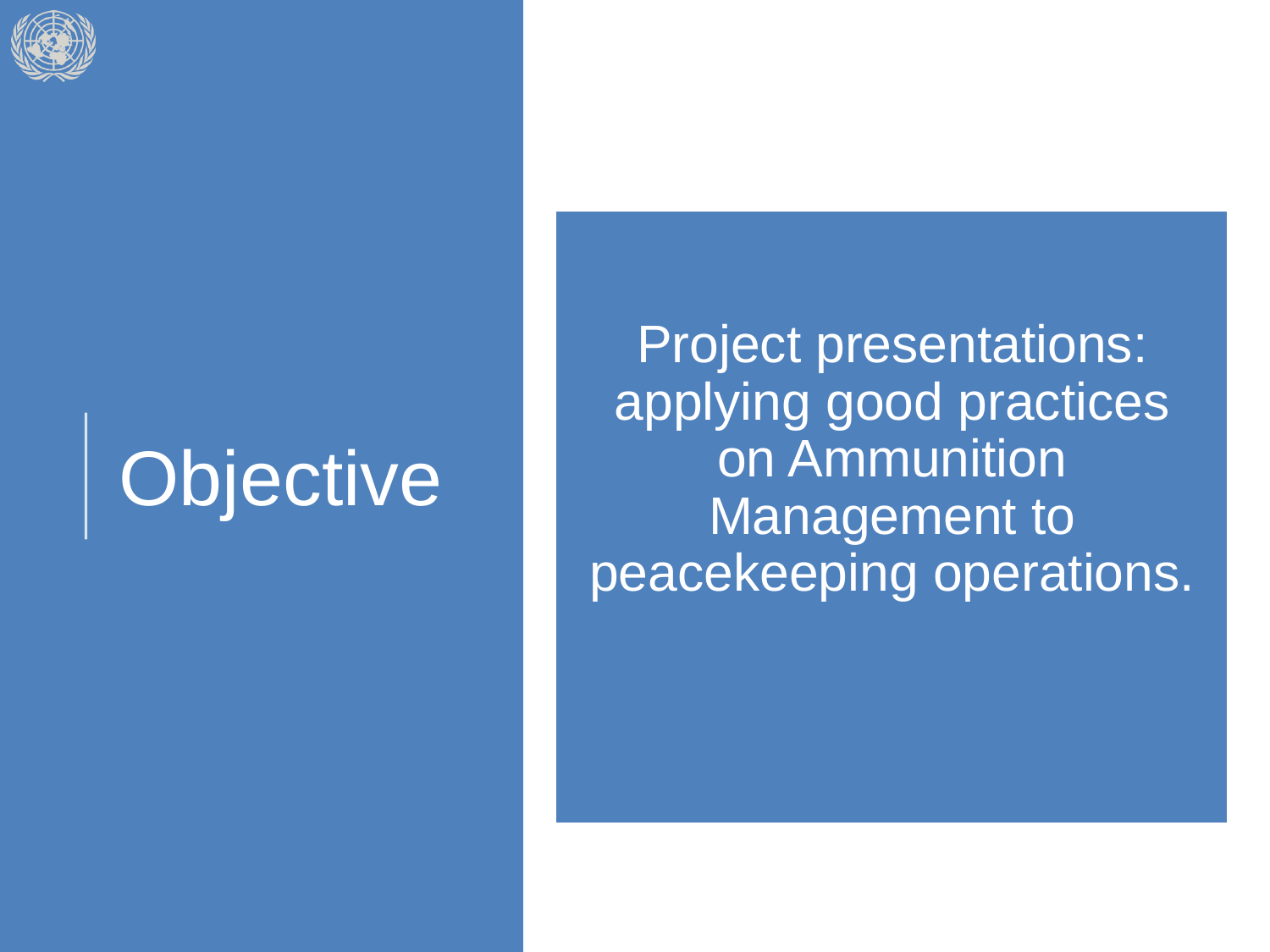

# Objective

Project presentations: applying good practices on Ammunition Management to peacekeeping operations.